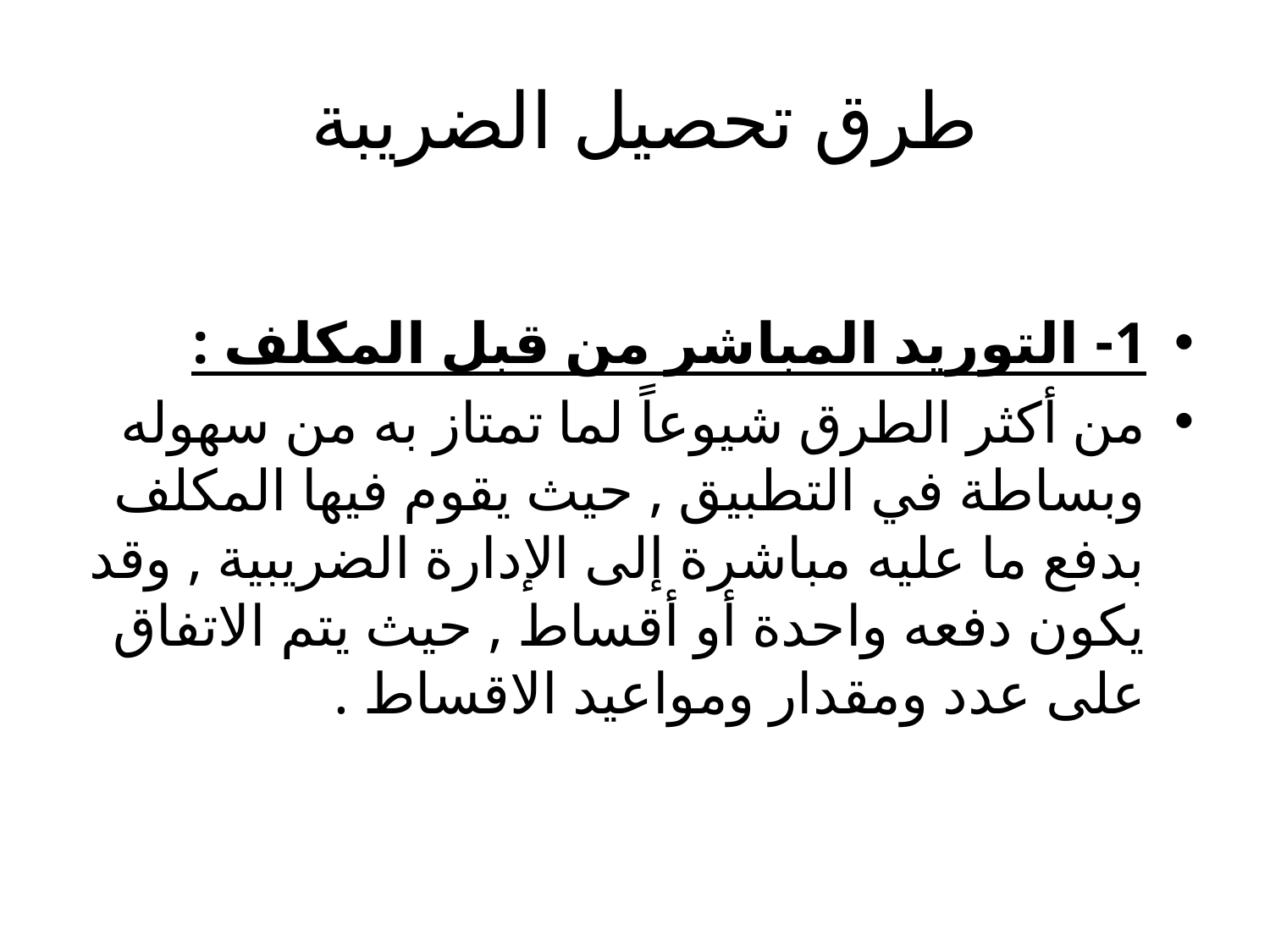

# طرق تحصيل الضريبة

1- التوريد المباشر من قبل المكلف :
من أكثر الطرق شيوعاً لما تمتاز به من سهوله وبساطة في التطبيق , حيث يقوم فيها المكلف بدفع ما عليه مباشرة إلى الإدارة الضريبية , وقد يكون دفعه واحدة أو أقساط , حيث يتم الاتفاق على عدد ومقدار ومواعيد الاقساط .